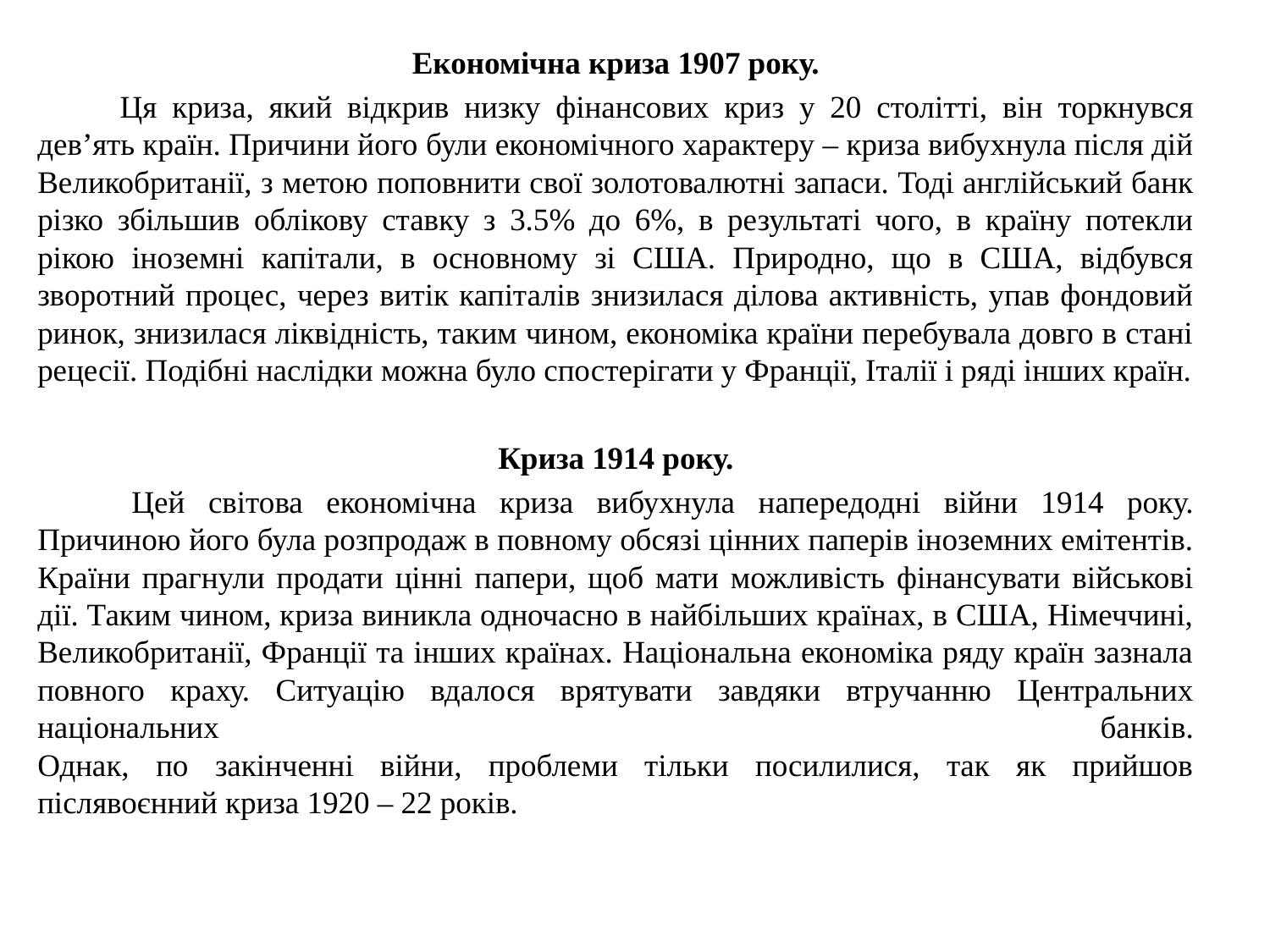

Економічна криза 1907 року.
Ця криза, який відкрив низку фінансових криз у 20 столітті, він торкнувся дев’ять країн. Причини його були економічного характеру – криза вибухнула після дій Великобританії, з метою поповнити свої золотовалютні запаси. Тоді англійський банк різко збільшив облікову ставку з 3.5% до 6%, в результаті чого, в країну потекли рікою іноземні капітали, в основному зі США. Природно, що в США, відбувся зворотний процес, через витік капіталів знизилася ділова активність, упав фондовий ринок, знизилася ліквідність, таким чином, економіка країни перебувала довго в стані рецесії. Подібні наслідки можна було спостерігати у Франції, Італії і ряді інших країн.

Криза 1914 року.
Цей світова економічна криза вибухнула напередодні війни 1914 року. Причиною його була розпродаж в повному обсязі цінних паперів іноземних емітентів. Країни прагнули продати цінні папери, щоб мати можливість фінансувати військові дії. Таким чином, криза виникла одночасно в найбільших країнах, в США, Німеччині, Великобританії, Франції та інших країнах. Національна економіка ряду країн зазнала повного краху. Ситуацію вдалося врятувати завдяки втручанню Центральних національних банків.
Однак, по закінченні війни, проблеми тільки посилилися, так як прийшов післявоєнний криза 1920 – 22 років.